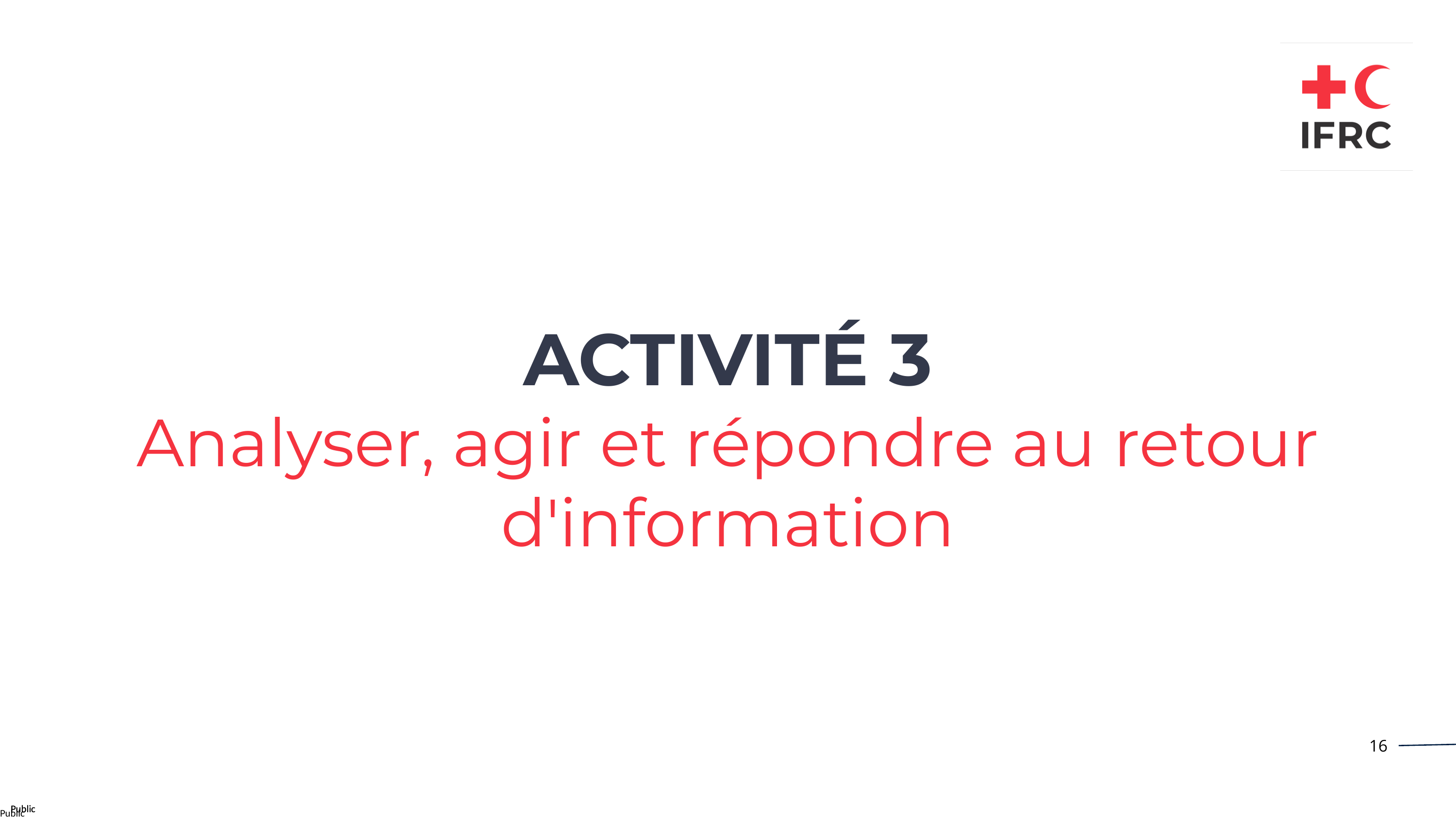

ACTIVITÉ 3
Analyser, agir et répondre au retour d'information